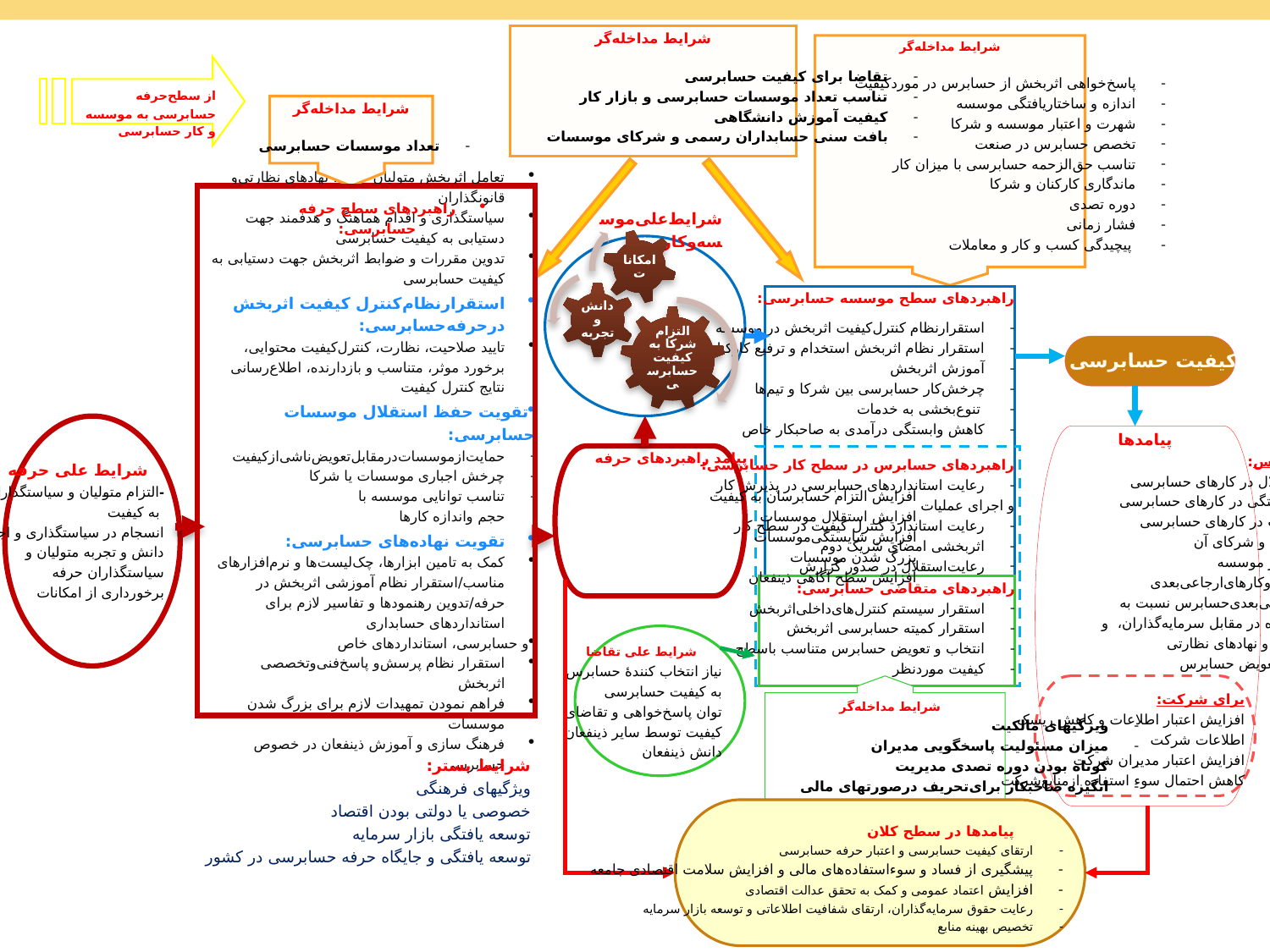

شرایط مداخله‌گر
تقاضا برای کیفیت حسابرسی
تناسب تعداد موسسات حسابرسی و بازار کار
کیفیت آموزش دانشگاهی
بافت سنی حسابداران رسمی و شرکای موسسات
شرایط مداخله‌گر
پاسخ‌خواهی اثربخش از حسابرس در موردکیفیت
اندازه و ساختاریافتگی موسسه
شهرت و اعتبار موسسه و شرکا
تخصص حسابرس در صنعت
تناسب حق‌الزحمه حسابرسی با میزان کار
ماندگاری کارکنان و شرکا
دوره تصدی
فشار زمانی
 پیچیدگی کسب و کار و معاملات
از سطح‌حرفه حسابرسی به موسسه و کار حسابرسی
شرایط مداخله‌گر
تعداد موسسات حسابرسی
   شرایط‌علی‌موسسه‌وکار

تعامل اثربخش متولیان حرفه، نهادهای نظارتی‌و قانونگذاران
سیاستگذاری و اقدام هماهنگ و هدفمند جهت دستیابی به کیفیت حسابرسی
تدوین مقررات و ضوابط اثربخش جهت دستیابی به کیفیت حسابرسی

استقرارنظام کنترل کیفیت اثربخش درحرفه حسابرسی:
تایید صلاحیت، نظارت، کنترل‌کیفیت‌ محتوایی، برخورد موثر، متناسب و بازدارنده، اطلاع‌رسانی نتایج کنترل کیفیت

تقویت ‌حفظ ‌استقلال موسسات ‌حسابرسی:
حمایت‌ازموسسات‌درمقابل‌تعویض‌ناشی‌از‌کیفیت‌
چرخش اجباری موسسات یا شرکا
تناسب توانایی موسسه با حجم واندازه کارها

تقویت نهاده‌های حسابرسی:
کمک به تامین ابزارها، چک‌لیست‌ها و نرم‌افزارهای مناسب/استقرار نظام آموزشی اثربخش در حرفه/تدوین رهنمودها ‌و تفاسیر لازم برای استانداردهای حسابداری
و حسابرسی، استانداردهای خاص
استقرار نظام پرسش‌و پاسخ‌فنی‌وتخصصی اثربخش
فراهم نمودن تمهیدات لازم برای بزرگ شدن موسسات
فرهنگ سازی و آموزش ذینفعان در خصوص حسابرسی

راهبردهای سطح حرفه حسابرسی:

التزام شرکا به کیفیت حسابرسی
دانش و تجربه
امکانات

راهبردهای سطح موسسه حسابرسی:

استقرارنظام کنترل‌کیفیت‌ اثربخش ‌در موسسه
استقرار نظام اثربخش استخدام و ترفیع کارکنان
آموزش اثربخش
چرخش‌کار حسابرسی بین شرکا و تیم‌ها
 تنوع‌بخشی به خدمات
کاهش وابستگی درآمدی به صاحبکار خاص

راهبردهای حسابرس در سطح کار حسابرسی:
رعایت استانداردهای حسابرسی در پذیرش کار
و اجرای عملیات
رعایت استاندارد کنترل کیفیت در سطح کار
اثربخشی امضای شریک دوم
رعایت‌استقلال در صدور گزارش

کیفیت حسابرسی

   شرایط علی حرفه
-التزام متولیان و سیاستگذاران
 به کیفیت
انسجام در سیاستگذاری و اجرا
دانش و تجربه متولیان و
سیاستگذاران حرفه
برخورداری از امکانات

پیامدها
برای حسابرس:
افزایش استقلال در کارهای حسابرسی
افزایش شایستگی در کارهای حسابرسی
افزایش کیفیت در کارهای حسابرسی
اعتبار موسسه و شرکای آن
تصویرسازی از موسسه
نوع‌صاحبکاران‌وکارهای‌ارجاعی‌بعدی
میزان‌پاسخگویی‌بعدی‌حسابرس نسبت ‌به
 گزارش صادره در مقابل سرمایه‌گذاران،  و
 سایر ذینفعان و نهادهای نظارتی
تداوم تصدی/تعویض حسابرس

پیامد راهبردهای حرفه
افزایش التزام حسابرسان به کیفیت
افزایش استقلال موسسات
افزایش شایستگی‌موسسات‌
بزرگ شدن موسسات
افزایش سطح آگاهی ذینفعان

راهبردهای متقاضی حسابرسی:
استقرار سیستم کنترل‌های‌داخلی‌اثربخش
استقرار کمیته حسابرسی اثربخش
انتخاب و تعویض حسابرس متناسب باسطح
کیفیت موردنظر

      شرایط علی تقاضا
نیاز انتخاب کنندۀ حسابرس
به کیفیت حسابرسی
توان پاسخ‌خواهی و تقاضای
کیفیت توسط سایر ذینفعان
دانش ذینفعان

برای شرکت:
افزایش اعتبار اطلاعات و کاهش ریسک
اطلاعات شرکت
افزایش اعتبار مدیران شرکت
کاهش احتمال سوء استفاده ازمنابع‌شرکت

شرایط مداخله‌گر
ویژگیهای مالکیت
میزان مسئولیت پاسخگویی مدیران
کوتاه بودن دوره تصدی مدیریت
انگیزه صاحبکار برای‌تحریف درصورتهای مالی
شرایط بستر:
ویژگیهای فرهنگی
خصوصی یا دولتی بودن اقتصاد
توسعه یافتگی بازار سرمایه
توسعه یافتگی و جایگاه حرفه حسابرسی در کشور

          پیامدها در سطح کلان
ارتقای کیفیت حسابرسی و اعتبار حرفه حسابرسی
پیشگیری از فساد و سوءاستفاده‌های مالی و افزایش سلامت اقتصادی جامعه
افزایش اعتماد عمومی و کمک به تحقق عدالت اقتصادی
رعایت حقوق سرمایه‌گذاران، ارتقای شفافیت اطلاعاتی و توسعه بازار سرمایه
تخصیص بهینه منابع